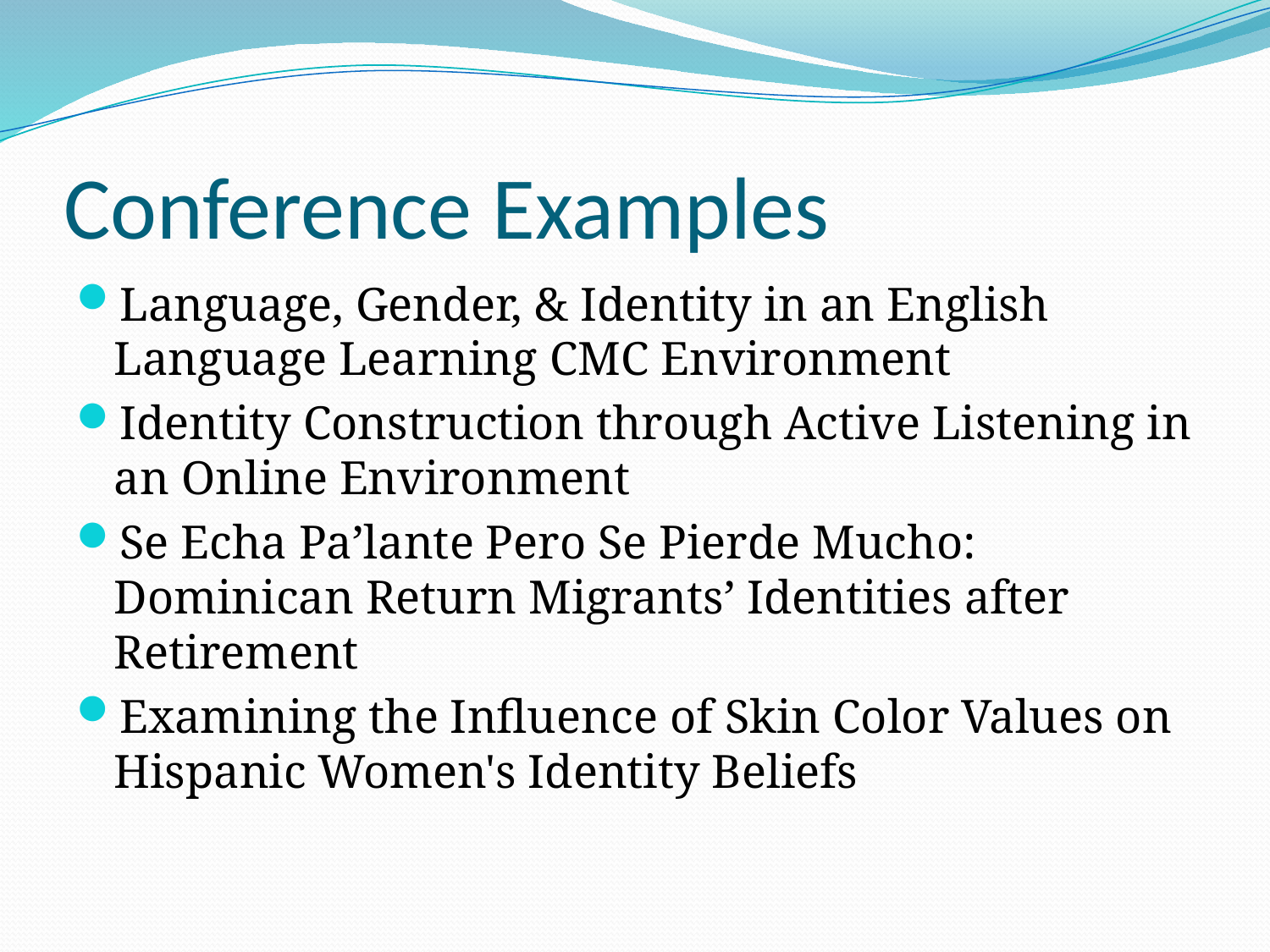

# Conference Examples
Language, Gender, & Identity in an English Language Learning CMC Environment
Identity Construction through Active Listening in an Online Environment
Se Echa Pa’lante Pero Se Pierde Mucho: Dominican Return Migrants’ Identities after Retirement
Examining the Influence of Skin Color Values on Hispanic Women's Identity Beliefs